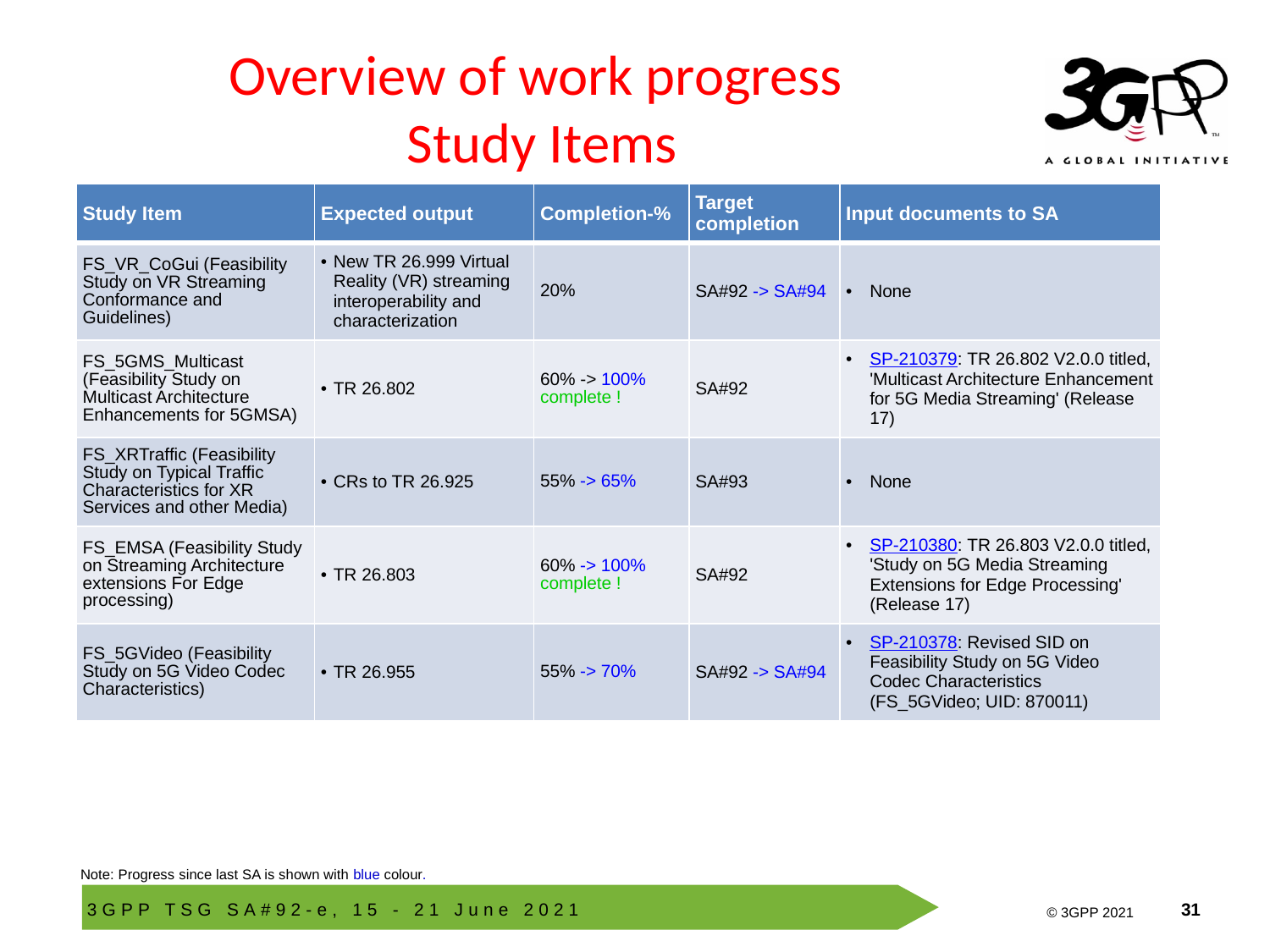

# Overview of work progress Study Items
| Study Item | Expected output | Completion-% | Target completion | Input documents to SA |
| --- | --- | --- | --- | --- |
| FS\_VR\_CoGui (Feasibility Study on VR Streaming Conformance and Guidelines) | New TR 26.999 Virtual Reality (VR) streaming interoperability and characterization | 20% | SA#92 -> SA#94 | None |
| FS\_5GMS\_Multicast (Feasibility Study on Multicast Architecture Enhancements for 5GMSA) | TR 26.802 | 60% -> 100% complete ! | SA#92 | SP-210379: TR 26.802 V2.0.0 titled, 'Multicast Architecture Enhancement for 5G Media Streaming' (Release 17) |
| FS\_XRTraffic (Feasibility Study on Typical Traffic Characteristics for XR Services and other Media) | CRs to TR 26.925 | 55% -> 65% | SA#93 | None |
| FS\_EMSA (Feasibility Study on Streaming Architecture extensions For Edge processing) | TR 26.803 | 60% -> 100% complete ! | SA#92 | SP-210380: TR 26.803 V2.0.0 titled, 'Study on 5G Media Streaming Extensions for Edge Processing' (Release 17) |
| FS\_5GVideo (Feasibility Study on 5G Video Codec Characteristics) | TR 26.955 | 55% -> 70% | SA#92 -> SA#94 | SP-210378: Revised SID on Feasibility Study on 5G Video Codec Characteristics (FS\_5GVideo; UID: 870011) |

Note: Progress since last SA is shown with blue colour.